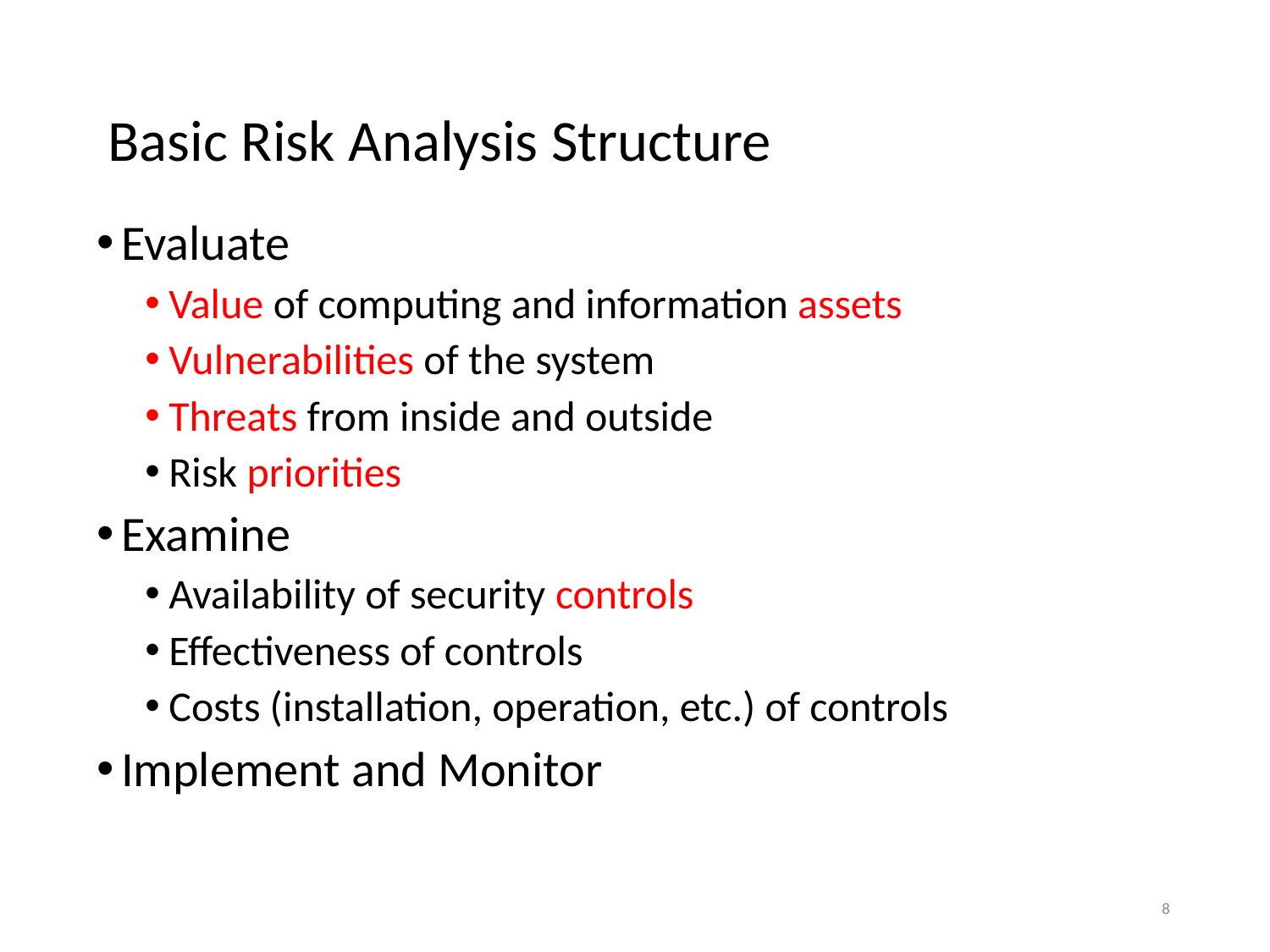

# Basic Risk Analysis Structure
Evaluate
Value of computing and information assets
Vulnerabilities of the system
Threats from inside and outside
Risk priorities
Examine
Availability of security controls
Effectiveness of controls
Costs (installation, operation, etc.) of controls
Implement and Monitor
8